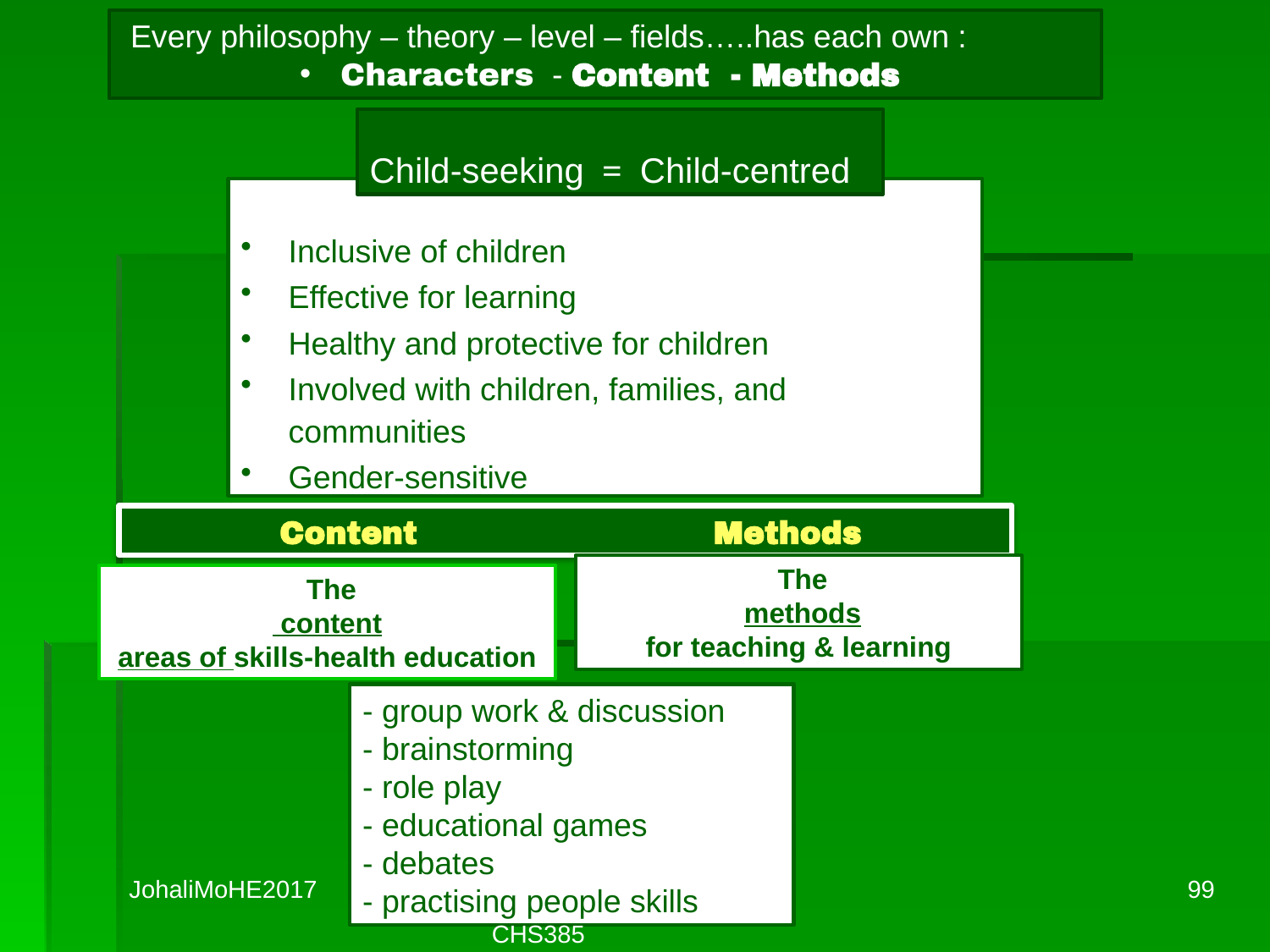

Every philosophy – theory – level – fields…..has each own :
 Characters  - Content  - Methods

Child-seeking  =  Child-centred

Inclusive of children
Effective for learning
Healthy and protective for children
Involved with children, families, and communities
Gender-sensitive
 Content   		      Methods
The
methods
for teaching & learning
The
content
areas of skills-health education
- group work & discussion
- brainstorming
- role play
- educational games
- debates
- practising people skills
JohaliMoHE2017
99
CHS385